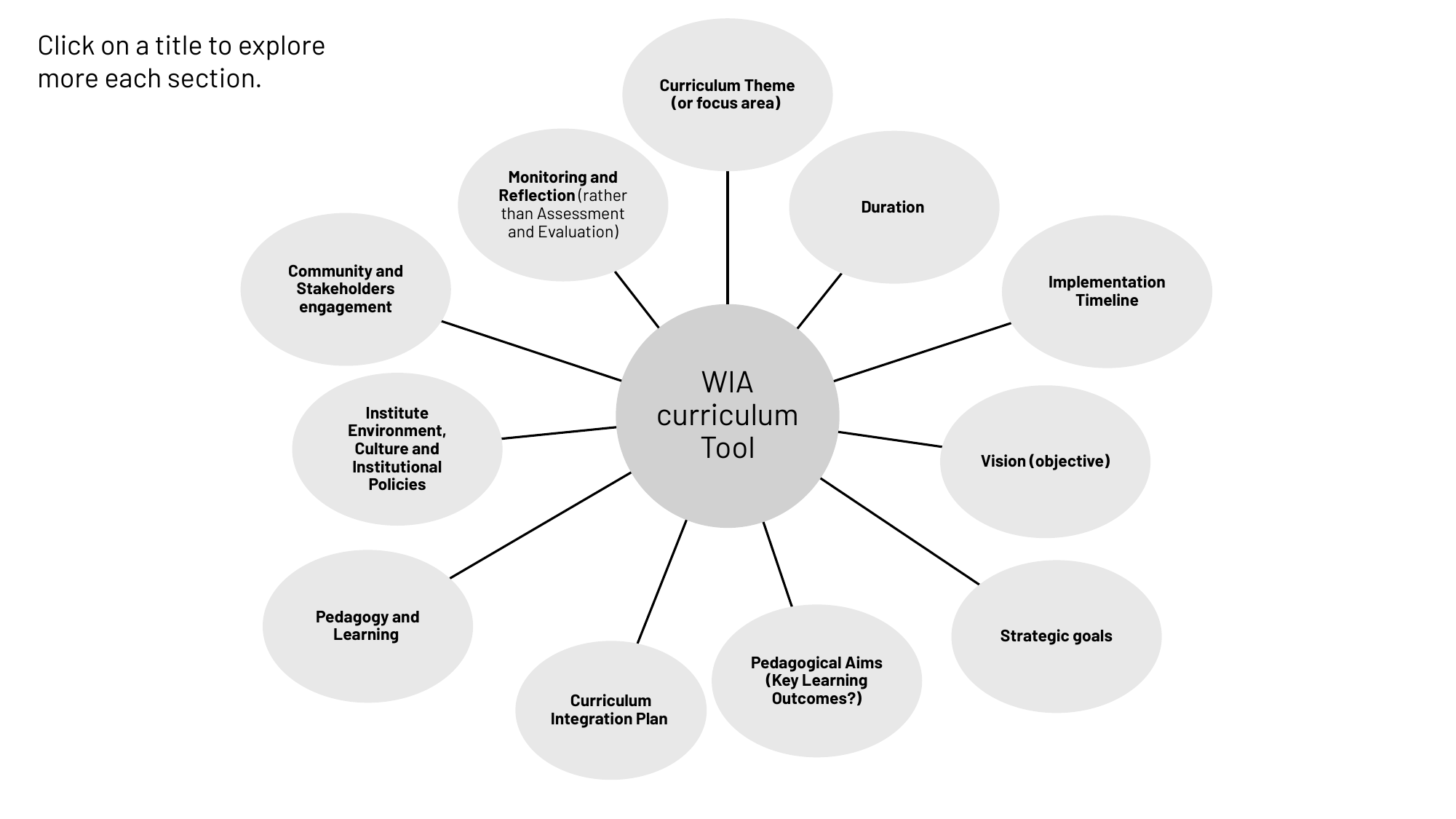

Click on a title to explore more each section.
WIA curriculum Tool

Curriculum Theme (or focus area)

Duration

Implementation Timeline

Vision (objective)

Strategic goals

Pedagogical Aims (Key Learning Outcomes?)

Curriculum Integration Plan

Pedagogy and Learning

Institute Environment, Culture and Institutional Policies

Community and Stakeholders engagement

Monitoring and Reflection (rather than Assessment and Evaluation)